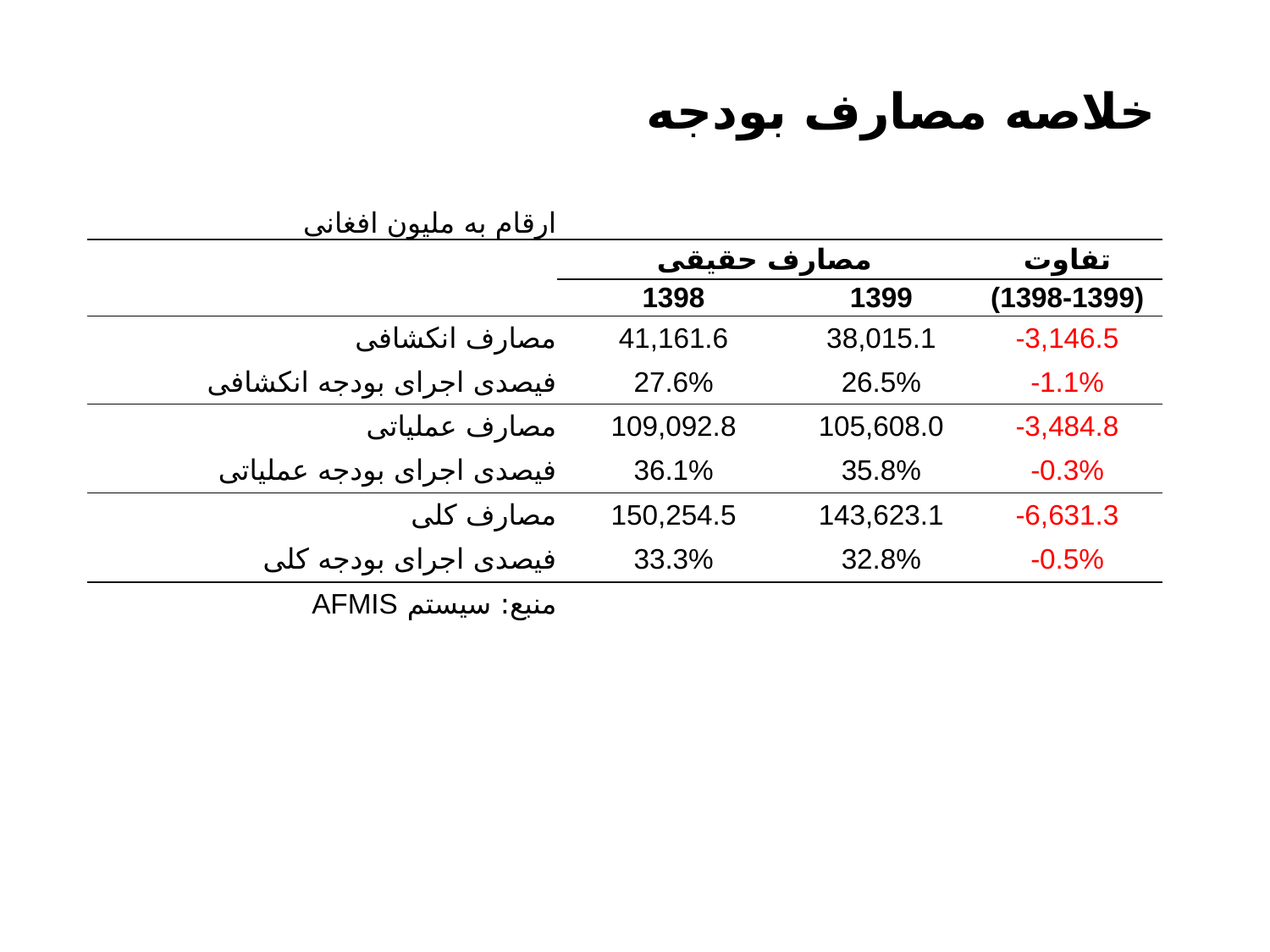

# خلاصه مصارف بودجه
| ارقام به ملیون افغانی |  |  |  |
| --- | --- | --- | --- |
|  | مصارف حقیقی |  | تفاوت |
|  | 1398 | 1399 | (1398-1399) |
| مصارف انکشافی | 41,161.6 | 38,015.1 | -3,146.5 |
| فیصدی اجرای بودجه انکشافی | 27.6% | 26.5% | -1.1% |
| مصارف عملیاتی | 109,092.8 | 105,608.0 | -3,484.8 |
| فیصدی اجرای بودجه عملیاتی | 36.1% | 35.8% | -0.3% |
| مصارف کلی | 150,254.5 | 143,623.1 | -6,631.3 |
| فیصدی اجرای بودجه کلی | 33.3% | 32.8% | -0.5% |
| منبع: سیستم AFMIS |  |  |  |